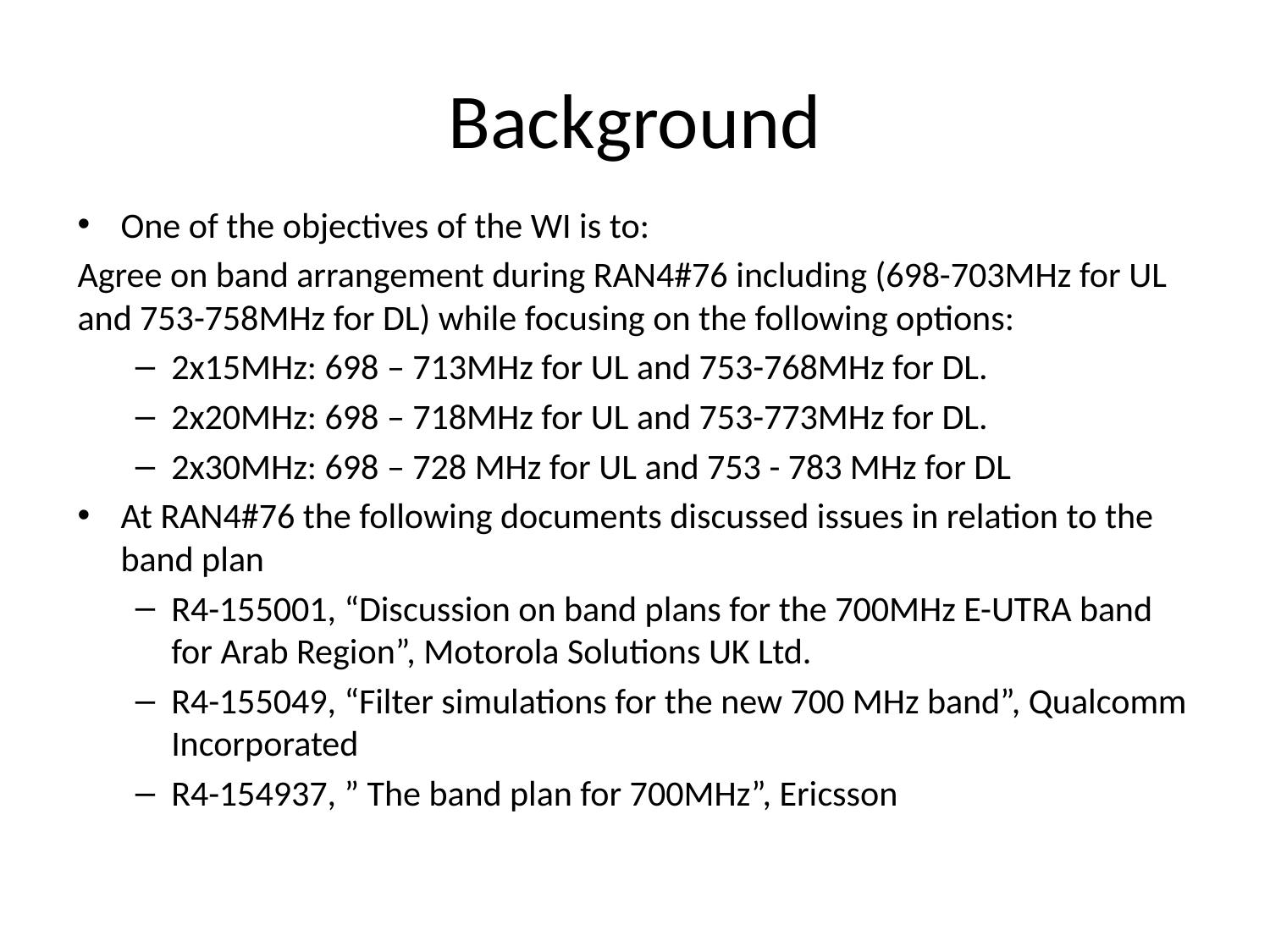

# Background
One of the objectives of the WI is to:
Agree on band arrangement during RAN4#76 including (698-703MHz for UL and 753-758MHz for DL) while focusing on the following options:
2x15MHz: 698 – 713MHz for UL and 753-768MHz for DL.
2x20MHz: 698 – 718MHz for UL and 753-773MHz for DL.
2x30MHz: 698 – 728 MHz for UL and 753 - 783 MHz for DL
At RAN4#76 the following documents discussed issues in relation to the band plan
R4-155001, “Discussion on band plans for the 700MHz E-UTRA band for Arab Region”, Motorola Solutions UK Ltd.
R4-155049, “Filter simulations for the new 700 MHz band”, Qualcomm Incorporated
R4-154937, ” The band plan for 700MHz”, Ericsson